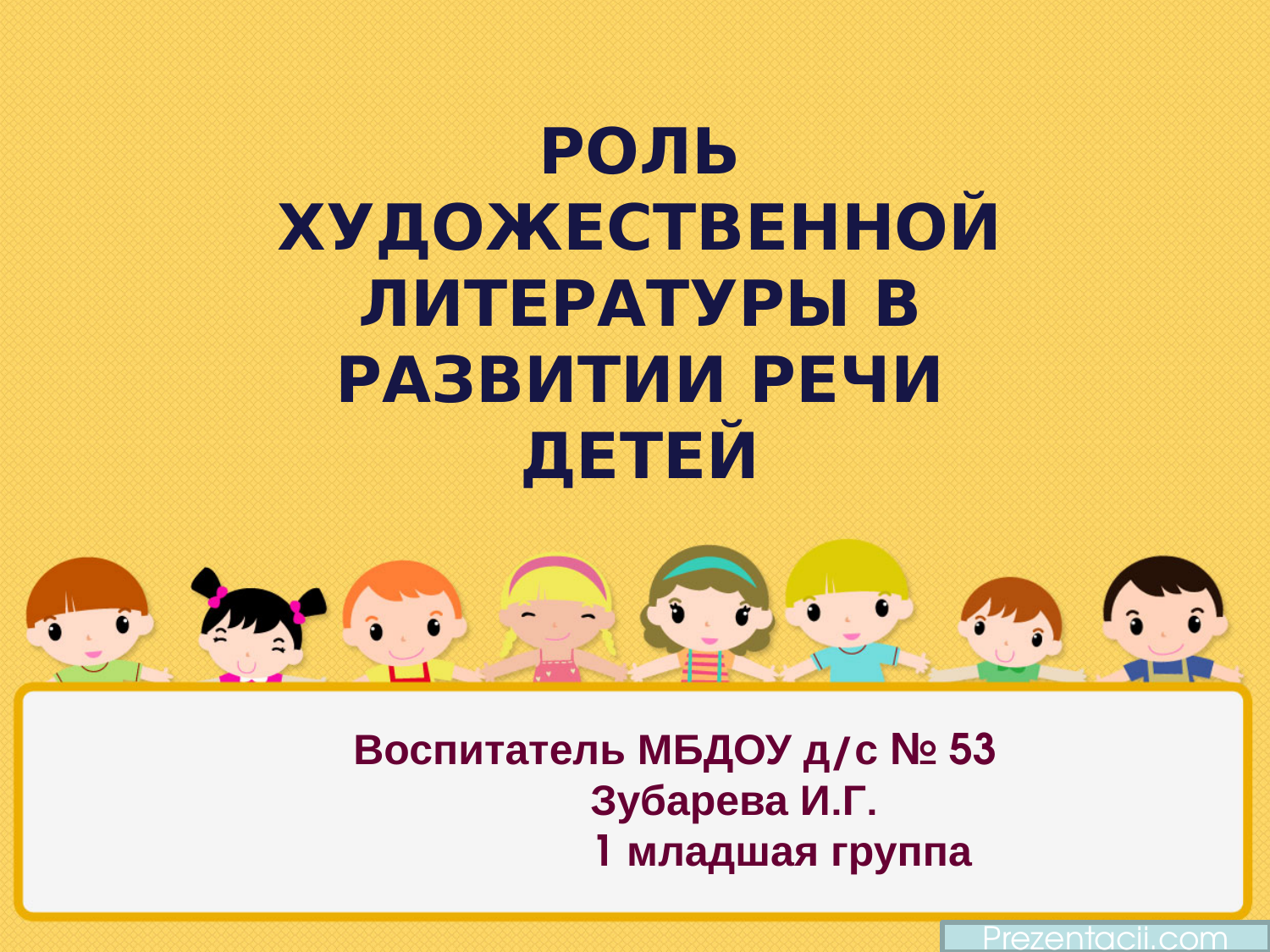

# РОЛЬ ХУДОЖЕСТВЕННОЙ ЛИТЕРАТУРЫ В РАЗВИТИИ РЕЧИ ДЕТЕЙ
Воспитатель МБДОУ д/с № 53
          Зубарева И.Г.
                  1 младшая группа

Prezentacii.com